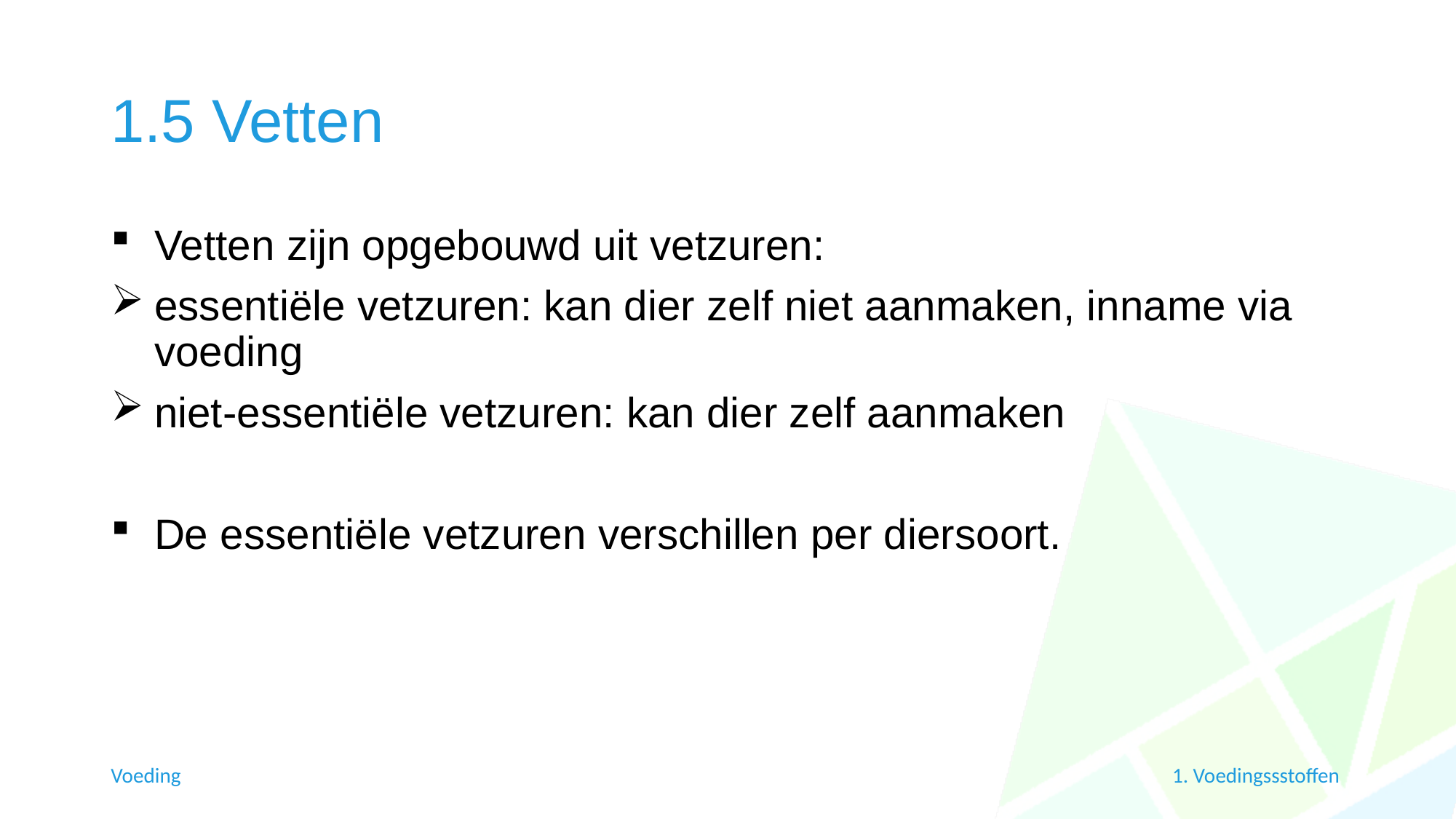

# 1.5 Vetten
Vetten zijn opgebouwd uit vetzuren:
essentiële vetzuren: kan dier zelf niet aanmaken, inname via voeding
niet-essentiële vetzuren: kan dier zelf aanmaken

De essentiële vetzuren verschillen per diersoort.

Voeding
1. Voedingssstoffen